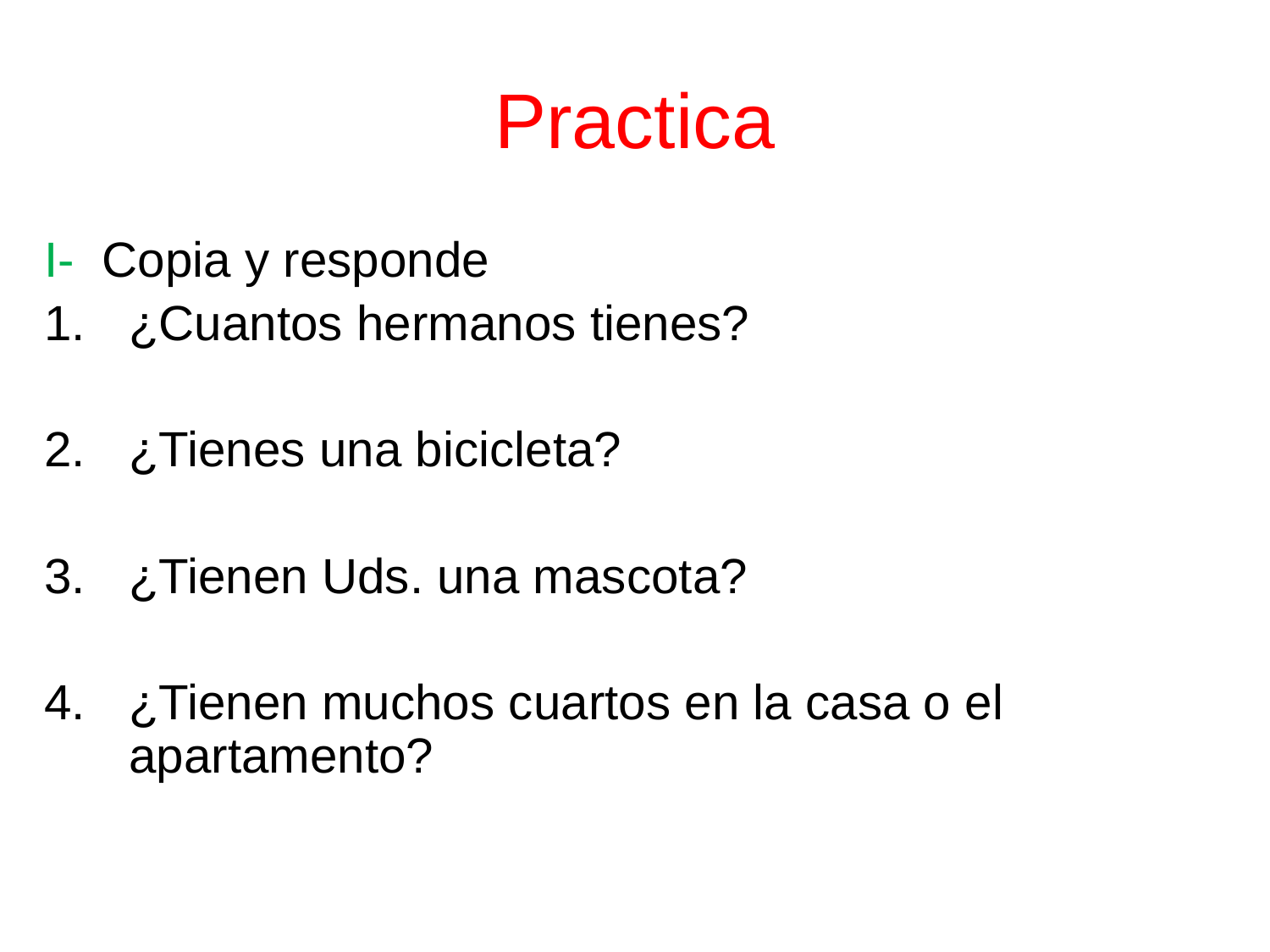

# Practica
I-  Copia y responde
¿Cuantos hermanos tienes?

¿Tienes una bicicleta?

¿Tienen Uds. una mascota?

¿Tienen muchos cuartos en la casa o el apartamento?